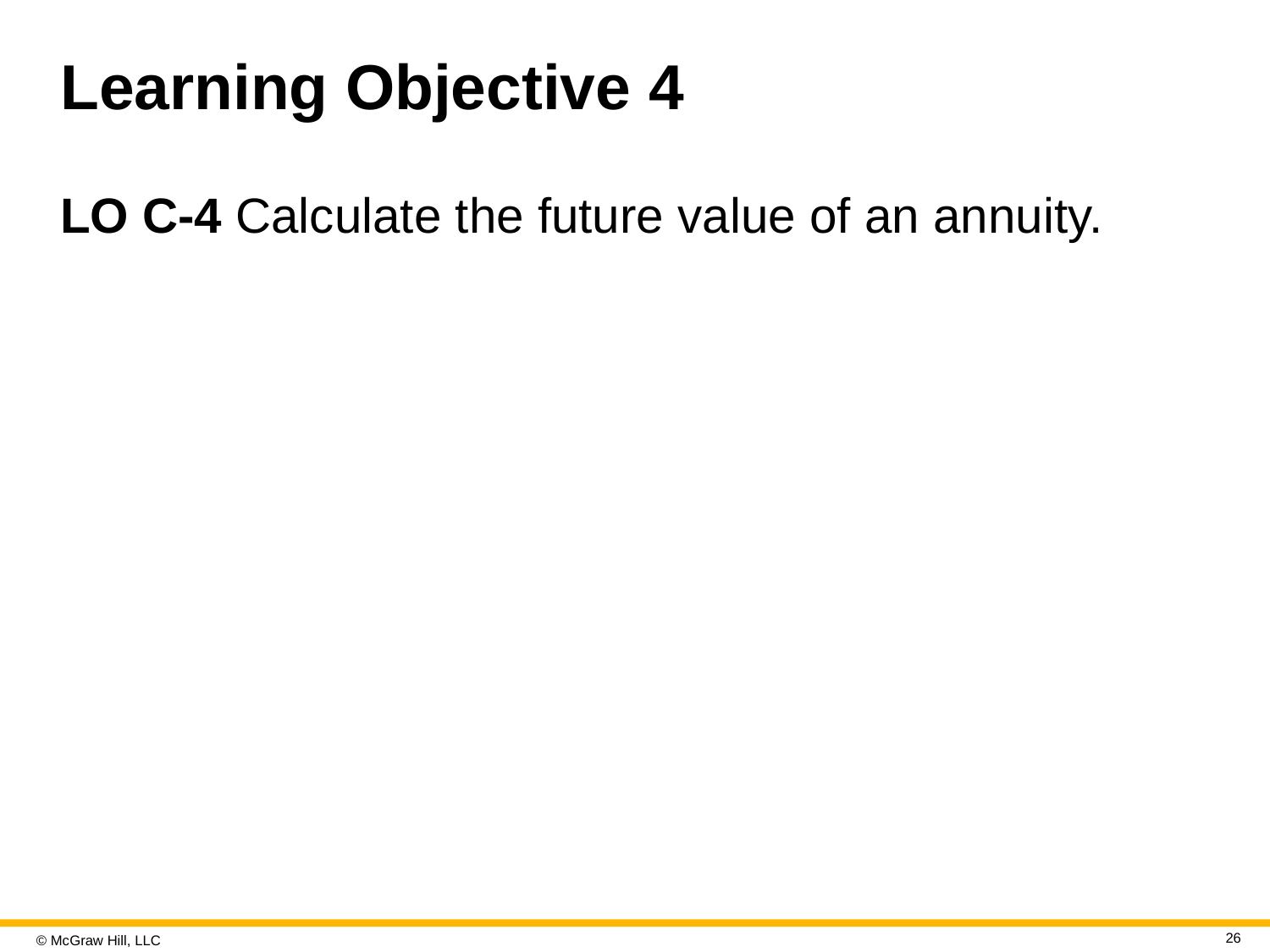

# Learning Objective 4
LO C-4 Calculate the future value of an annuity.
26